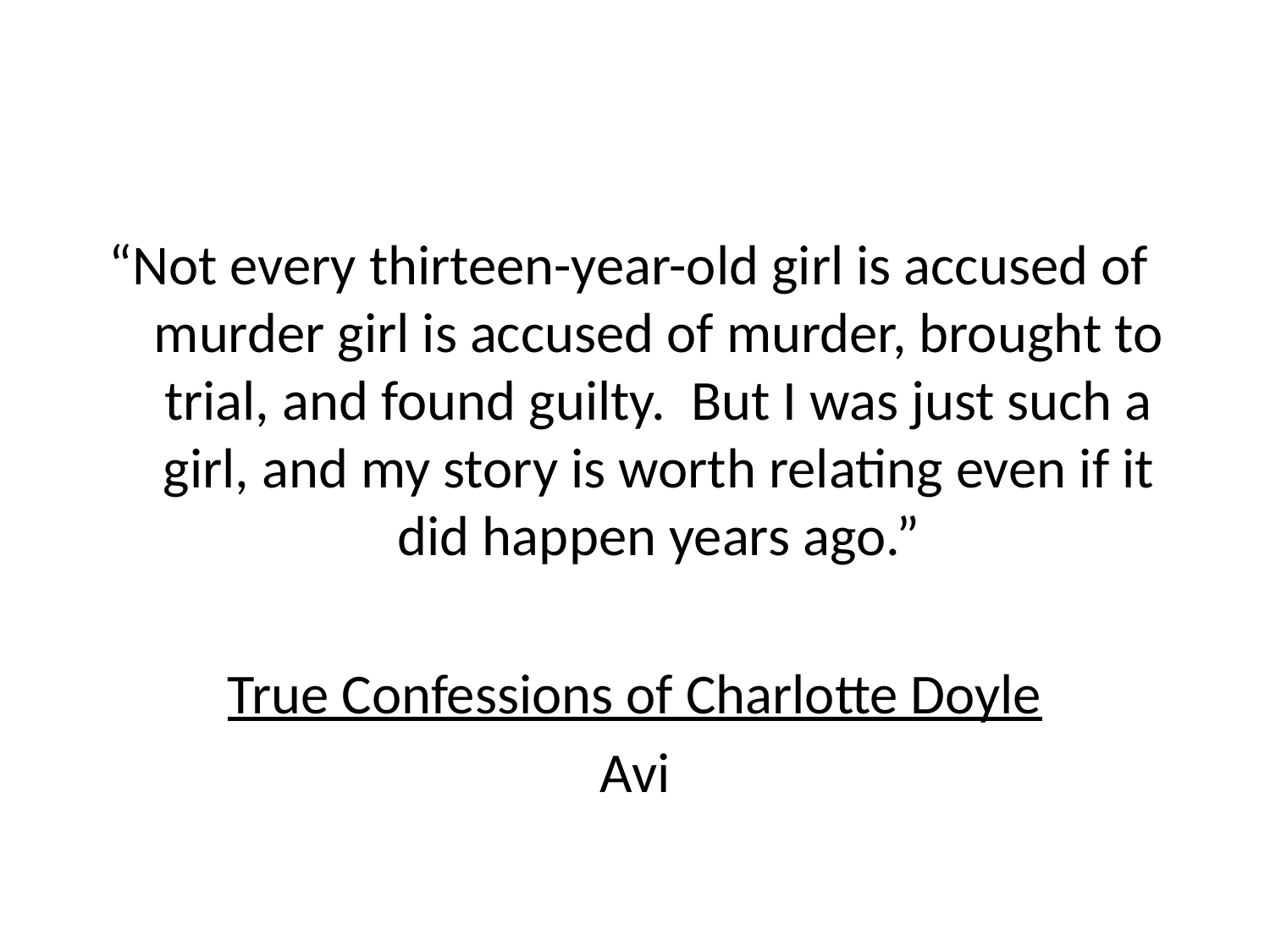

#
“Not every thirteen-year-old girl is accused of  murder girl is accused of murder, brought to trial, and found guilty.  But I was just such a girl, and my story is worth relating even if it did happen years ago.”

True Confessions of Charlotte Doyle
Avi